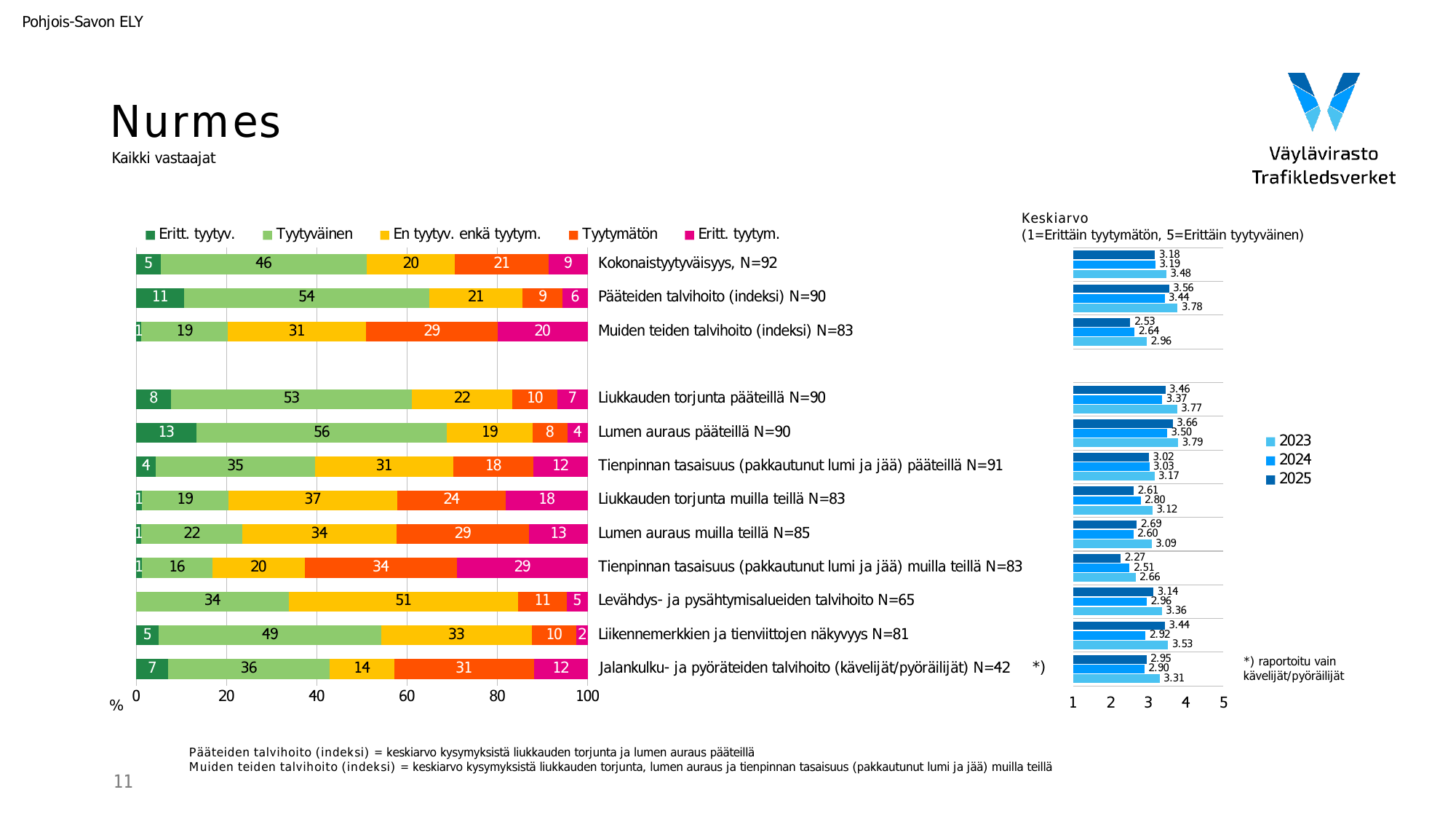

Pohjois-Savon ELY
# Nurmes
Kaikki vastaajat
Keskiarvo
(1=Erittäin tyytymätön, 5=Erittäin tyytyväinen)

### Chart

| Category | Eritt. tyytyv. | Tyytyväinen | En tyytyv. enkä tyytym. | Tyytymätön | Eritt. tyytym. |
|---|---|---|---|---|---|
| Kokonaistyytyväisyys, N=92 | 5.434783 | 45.652174 | 19.565217 | 20.652174 | 8.695652 |
| Pääteiden talvihoito (indeksi) N=90 | 10.5555555 | 54.4444445 | 20.555555499999997 | 8.888888999999999 | 5.5555555000000005 |
| Muiden teiden talvihoito (indeksi) N=83 | 1.1953696666666667 | 19.097566666666665 | 30.649657666666666 | 29.08103033333333 | 19.976376000000002 |
|  | None | None | None | None | None |
| Liukkauden torjunta pääteillä N=90 | 7.777778 | 53.333333 | 22.222222 | 10.0 | 6.666667 |
| Lumen auraus pääteillä N=90 | 13.333333 | 55.555556 | 18.888889 | 7.777778 | 4.444444 |
| Tienpinnan tasaisuus (pakkautunut lumi ja jää) pääteillä N=91 | 4.395604 | 35.164835 | 30.769231 | 17.582418 | 12.087912 |
| Liukkauden torjunta muilla teillä N=83 | 1.204819 | 19.277108 | 37.349398 | 24.096386 | 18.072289 |
| Lumen auraus muilla teillä N=85 | 1.176471 | 22.352941 | 34.117647 | 29.411765 | 12.941176 |
| Tienpinnan tasaisuus (pakkautunut lumi ja jää) muilla teillä N=83 | 1.204819 | 15.662651 | 20.481928 | 33.73494 | 28.915663 |
| Levähdys- ja pysähtymisalueiden talvihoito N=65 | None | 33.846154 | 50.769231 | 10.769231 | 4.615385 |
| Liikennemerkkien ja tienviittojen näkyvyys N=81 | 4.938272 | 49.382716 | 33.333333 | 9.876543 | 2.469136 |
| Jalankulku- ja pyöräteiden talvihoito (kävelijät/pyöräilijät) N=42 | 7.142857 | 35.714286 | 14.285714 | 30.952381 | 11.904762 |

### Chart

| Category | 2025 | 2024 | 2023 |
|---|---|---|---|
*) raportoitu vain
kävelijät/pyöräilijät
*)
%
Pääteiden talvihoito (indeksi) = keskiarvo kysymyksistä liukkauden torjunta ja lumen auraus pääteillä
Muiden teiden talvihoito (indeksi) = keskiarvo kysymyksistä liukkauden torjunta, lumen auraus ja tienpinnan tasaisuus (pakkautunut lumi ja jää) muilla teillä

11